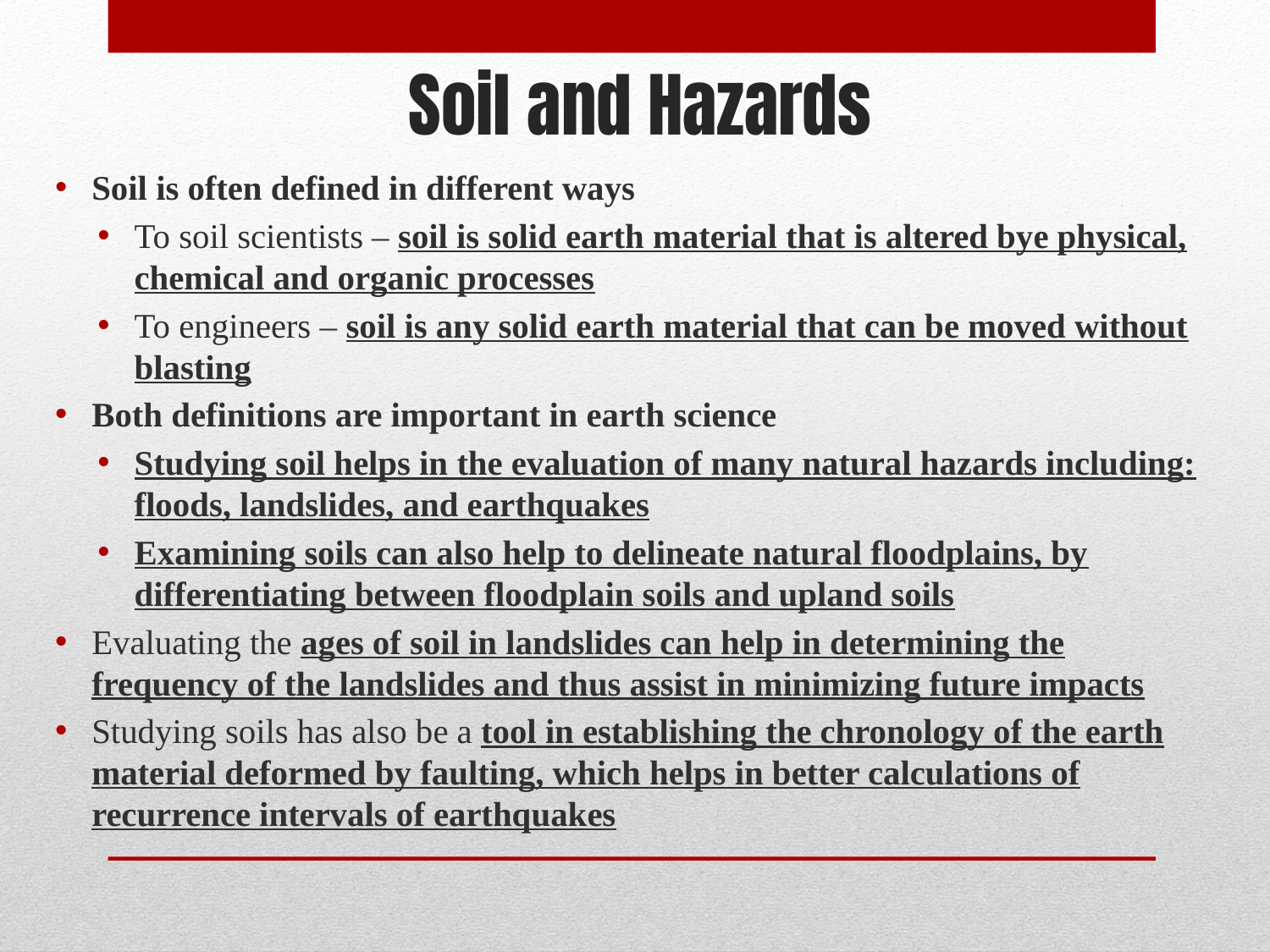

Soil and Hazards
Soil is often defined in different ways
To soil scientists – soil is solid earth material that is altered bye physical, chemical and organic processes
To engineers – soil is any solid earth material that can be moved without blasting
Both definitions are important in earth science
Studying soil helps in the evaluation of many natural hazards including: floods, landslides, and earthquakes
Examining soils can also help to delineate natural floodplains, by differentiating between floodplain soils and upland soils
Evaluating the ages of soil in landslides can help in determining the frequency of the landslides and thus assist in minimizing future impacts
Studying soils has also be a tool in establishing the chronology of the earth material deformed by faulting, which helps in better calculations of recurrence intervals of earthquakes